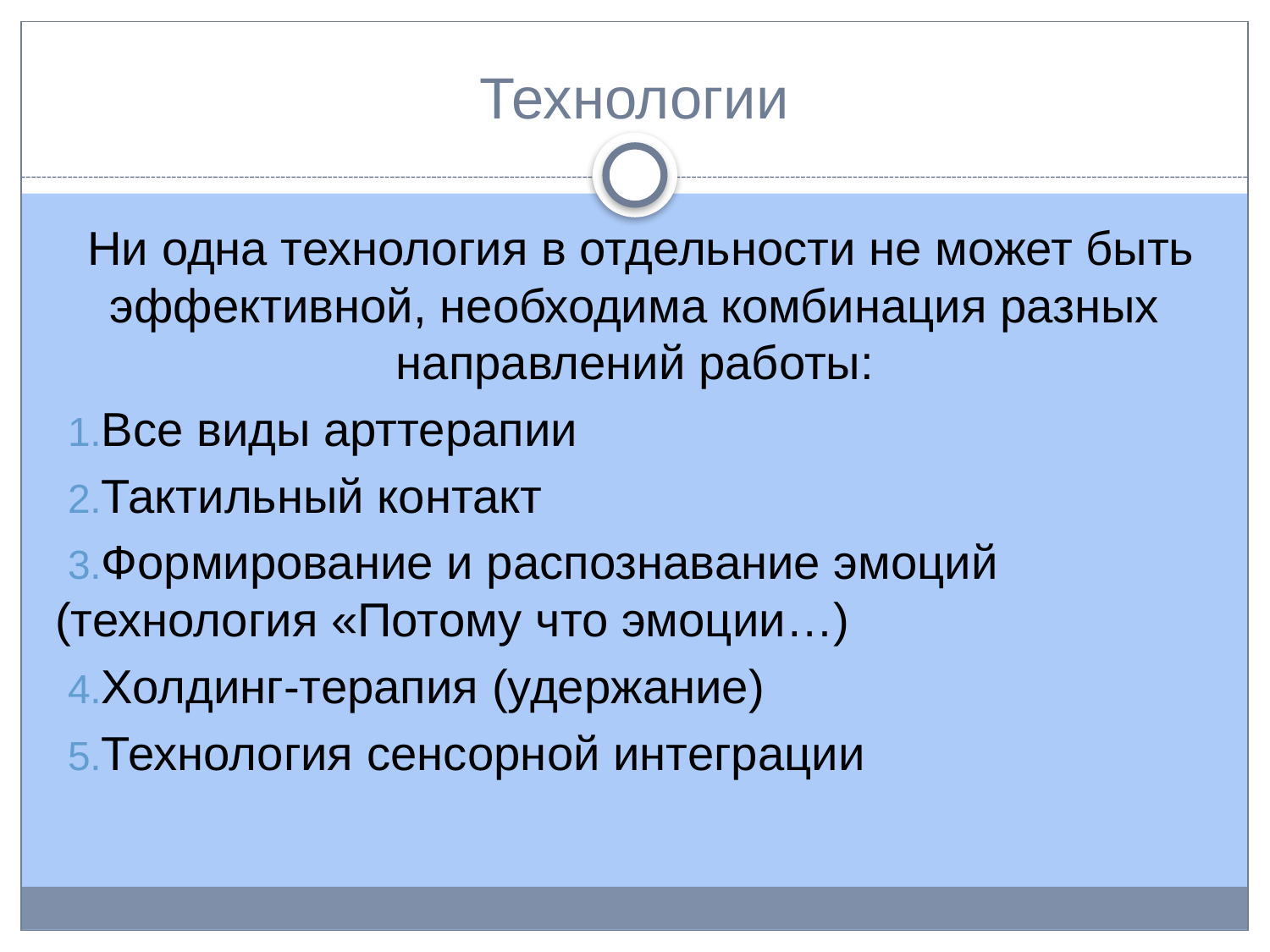

Технологии
Ни одна технология в отдельности не может быть эффективной, необходима комбинация разных направлений работы:
Все виды арттерапии
Тактильный контакт
Формирование и распознавание эмоций (технология «Потому что эмоции…)
Холдинг-терапия (удержание)
Технология сенсорной интеграции